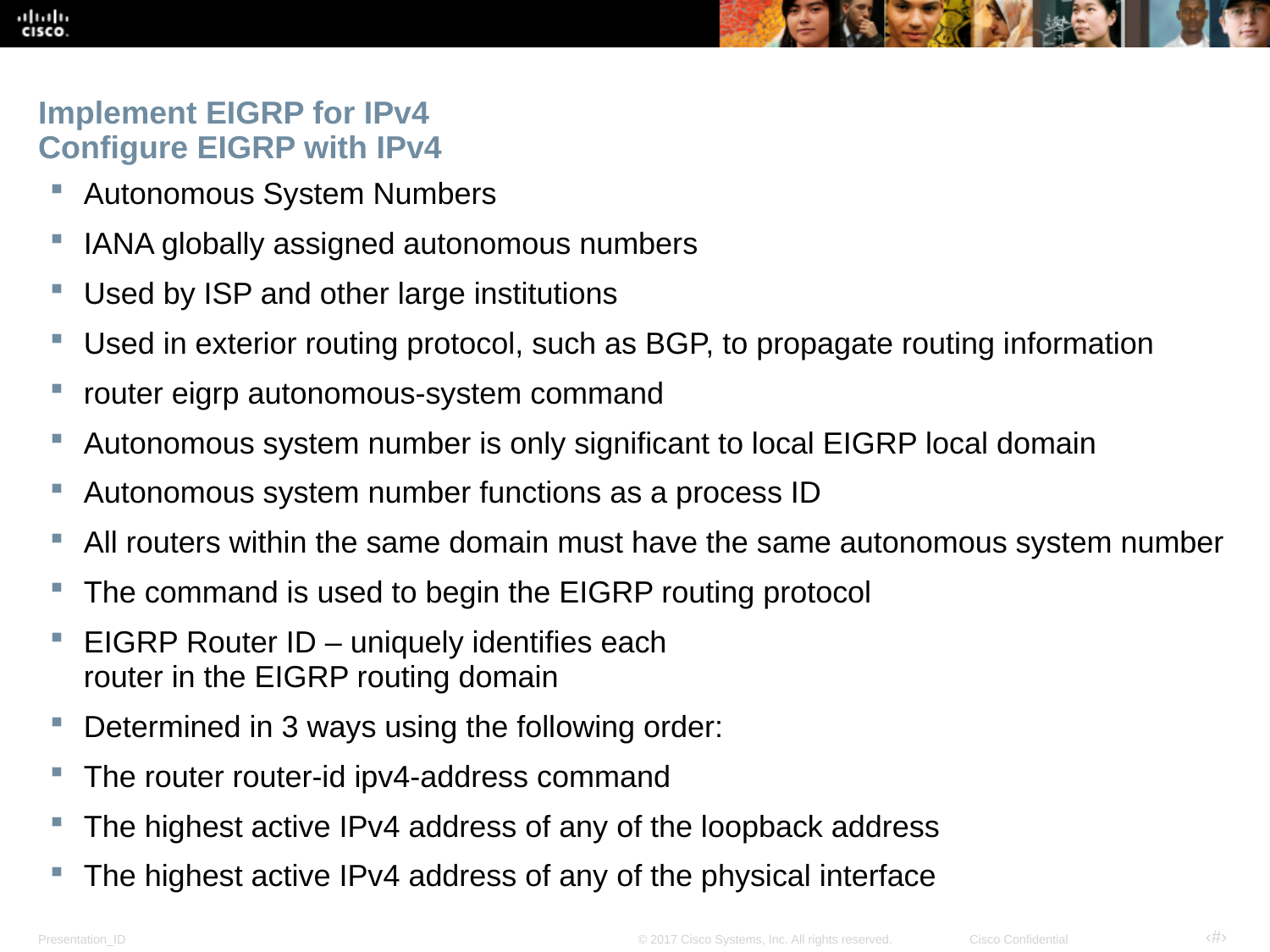

# Implement EIGRP for IPv4 Configure EIGRP with IPv4
Autonomous System Numbers
IANA globally assigned autonomous numbers
Used by ISP and other large institutions
Used in exterior routing protocol, such as BGP, to propagate routing information
router eigrp autonomous-system command
Autonomous system number is only significant to local EIGRP local domain
Autonomous system number functions as a process ID
All routers within the same domain must have the same autonomous system number
The command is used to begin the EIGRP routing protocol
EIGRP Router ID – uniquely identifies each
router in the EIGRP routing domain
Determined in 3 ways using the following order:
The router router-id ipv4-address command
The highest active IPv4 address of any of the loopback address
The highest active IPv4 address of any of the physical interface